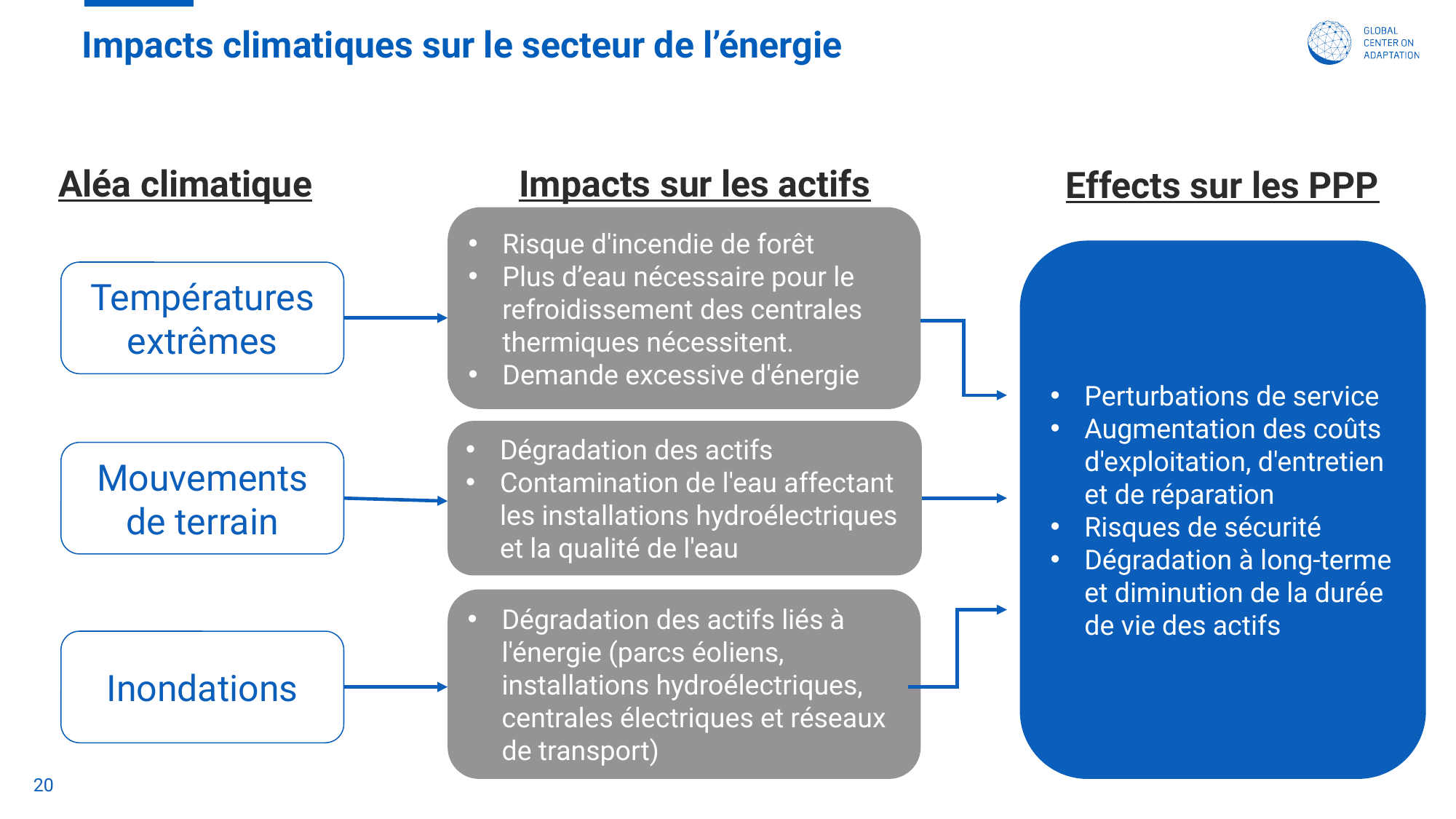

# Impacts climatiques sur le secteur de l’énergie
Impacts sur les actifs
Aléa climatique
Effects sur les PPP
Risque d'incendie de forêt
Plus d’eau nécessaire pour le refroidissement des centrales thermiques nécessitent.
Demande excessive d'énergie
Perturbations de service
Augmentation des coûts d'exploitation, d'entretien et de réparation
Risques de sécurité
Dégradation à long-terme et diminution de la durée de vie des actifs
Températures extrêmes
Dégradation des actifs
Contamination de l'eau affectant les installations hydroélectriques et la qualité de l'eau
Mouvements de terrain
Dégradation des actifs liés à l'énergie (parcs éoliens, installations hydroélectriques, centrales électriques et réseaux de transport)
Inondations